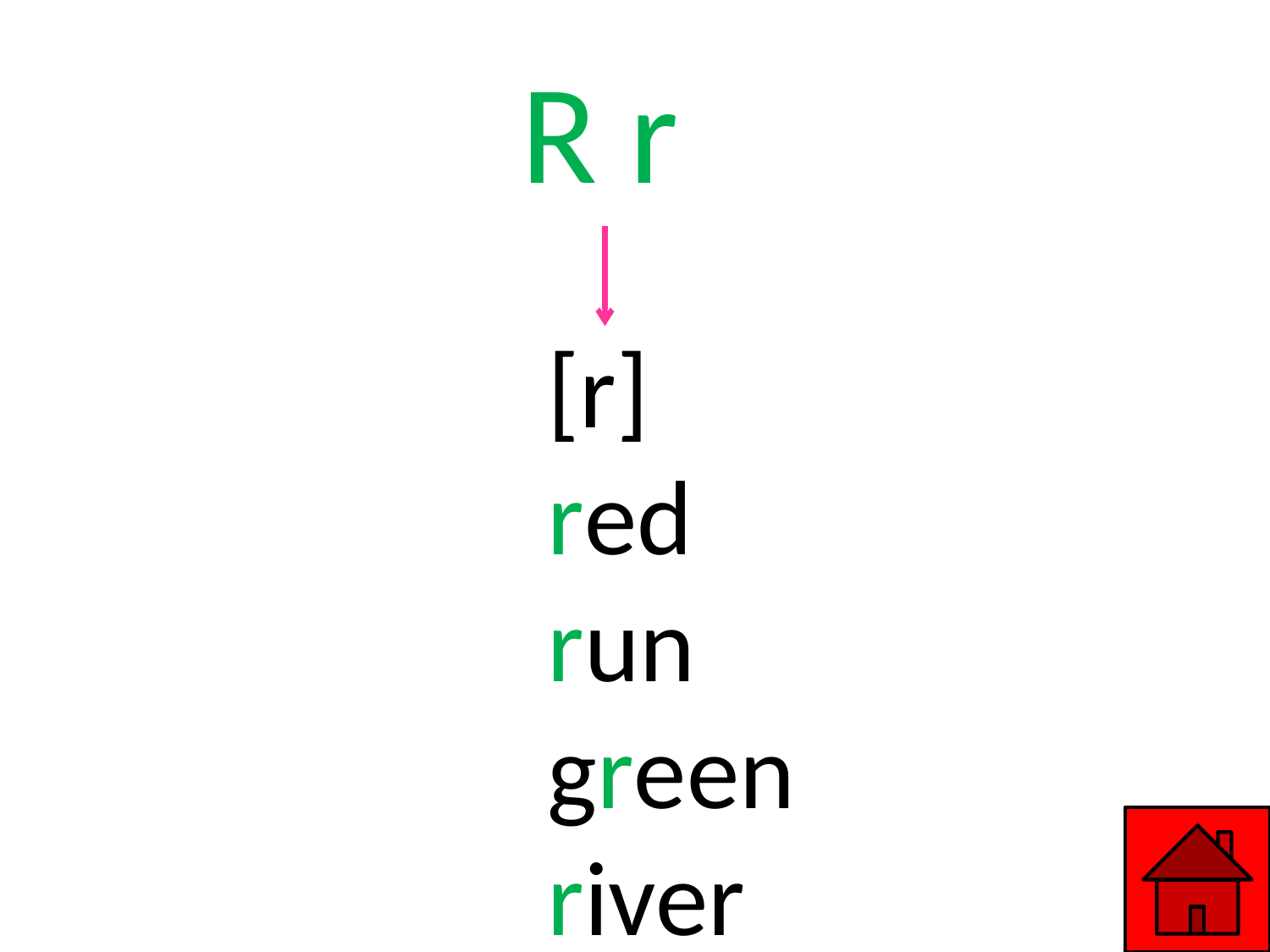

R r
#
[r]
red
run
green
river